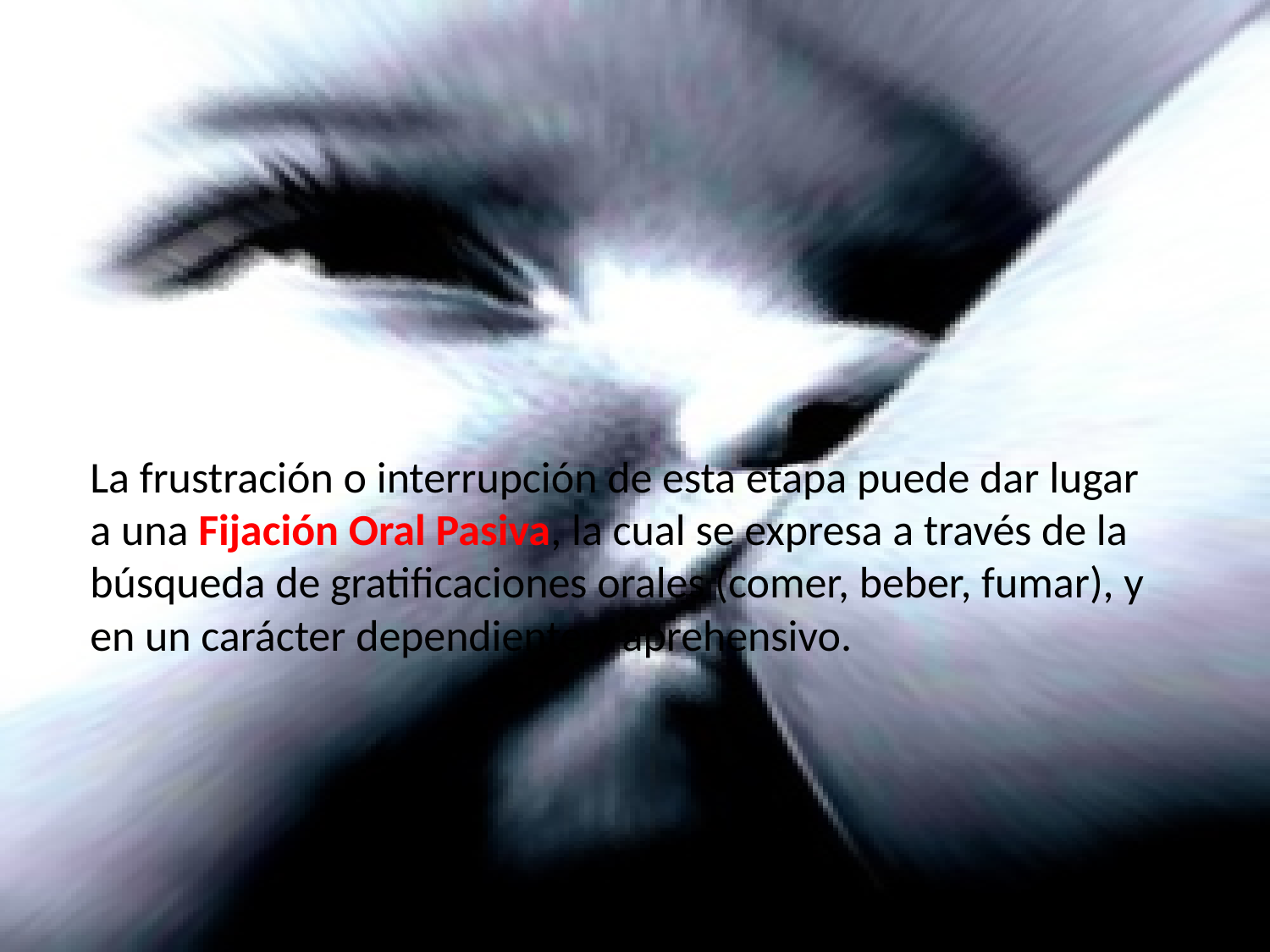

La frustración o interrupción de esta etapa puede dar lugar a una Fijación Oral Pasiva, la cual se expresa a través de la búsqueda de gratificaciones orales (comer, beber, fumar), y en un carácter dependiente y aprehensivo.